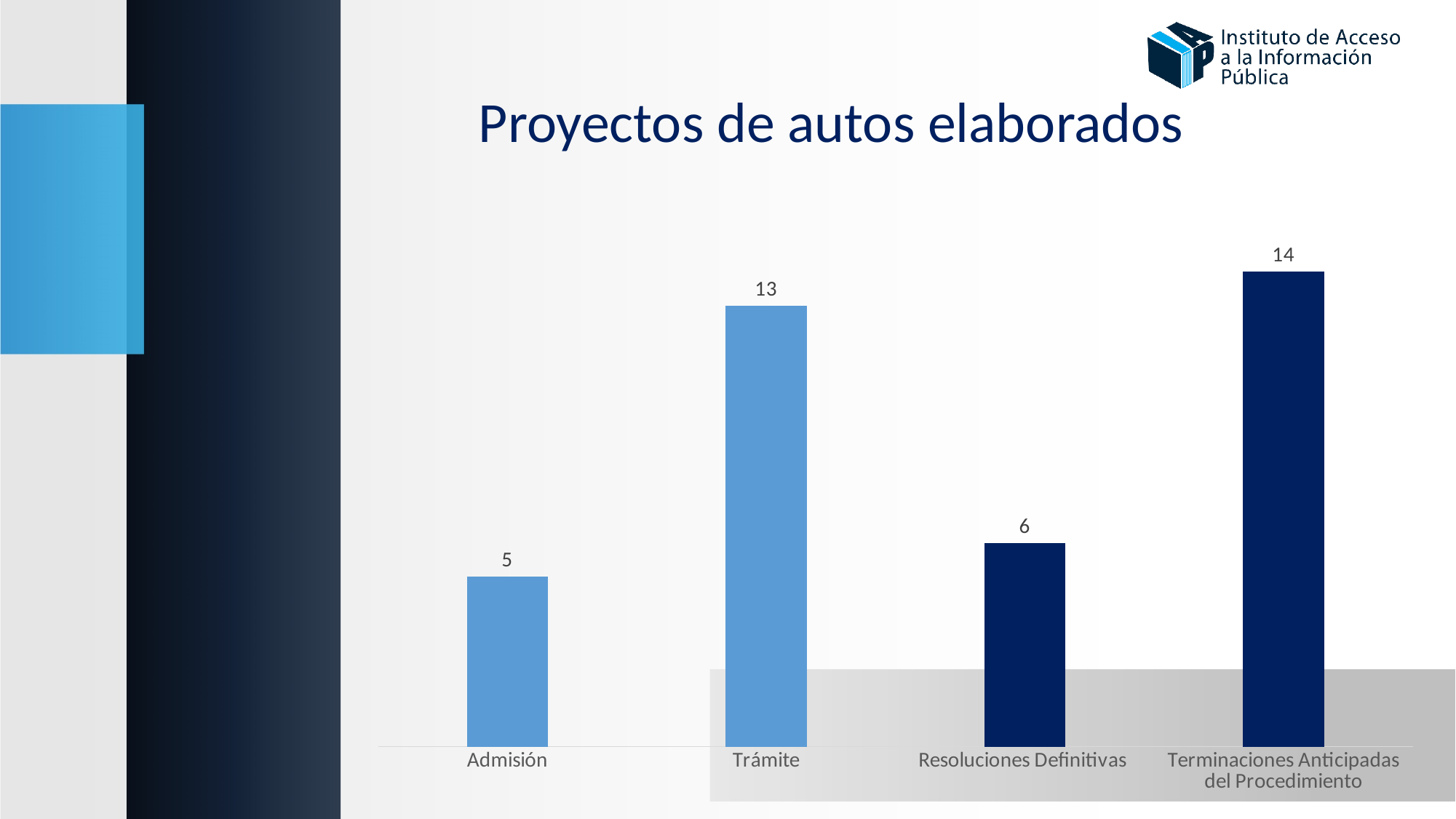

# Proyectos de autos elaborados

### Chart

| Category | Número de proyectos |
|---|---|
| Admisión | 5.0 |
| Trámite | 13.0 |
| Resoluciones Definitivas  | 6.0 |
| Terminaciones Anticipadas del Procedimiento | 14.0 |